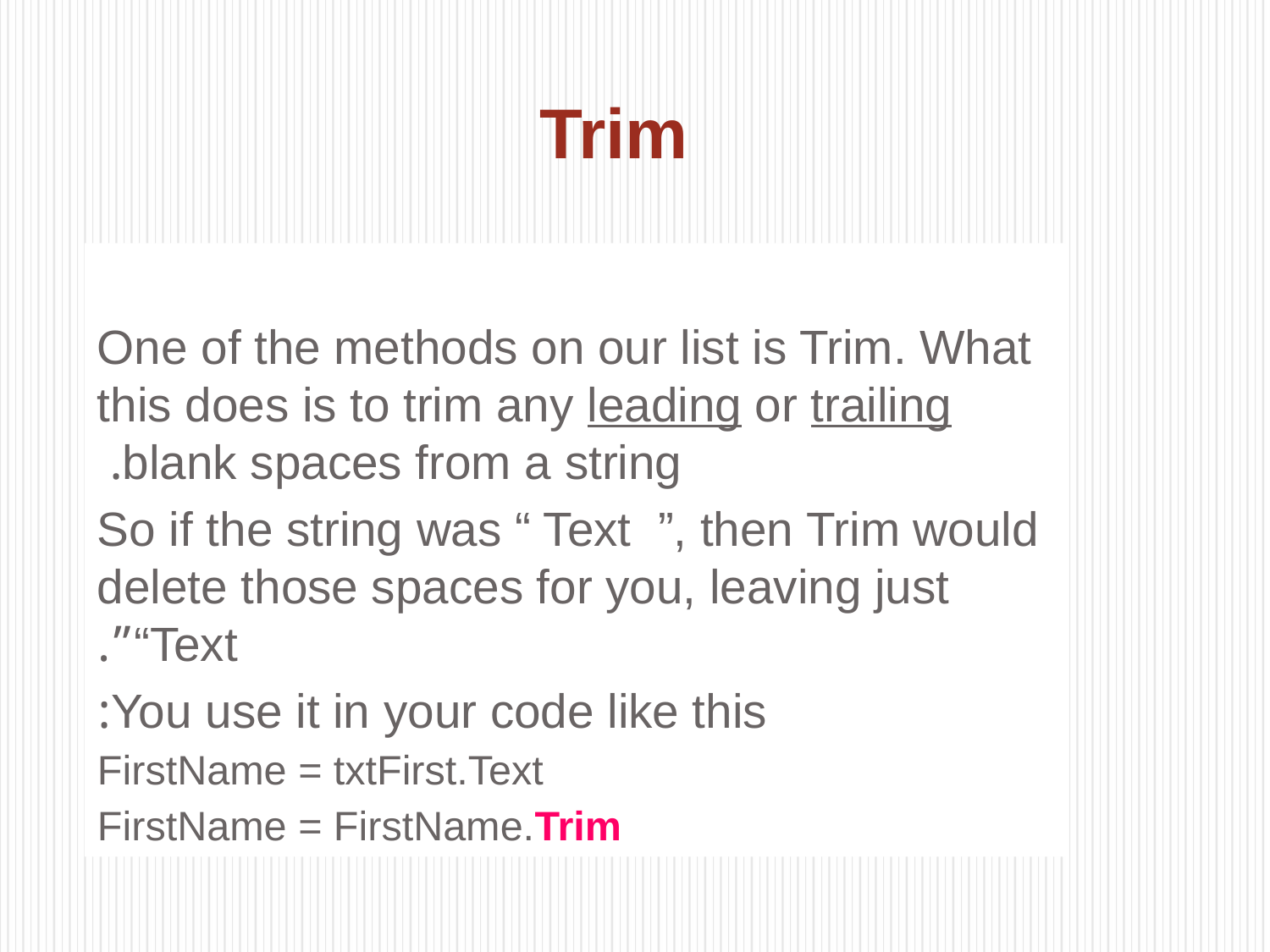

# Trim

One of the methods on our list is Trim. What this does is to trim any leading or trailing blank spaces from a string.
So if the string was “ Text  ”, then Trim would delete those spaces for you, leaving just “Text”.
You use it in your code like this:
FirstName = txtFirst.Text
FirstName = FirstName.Trim